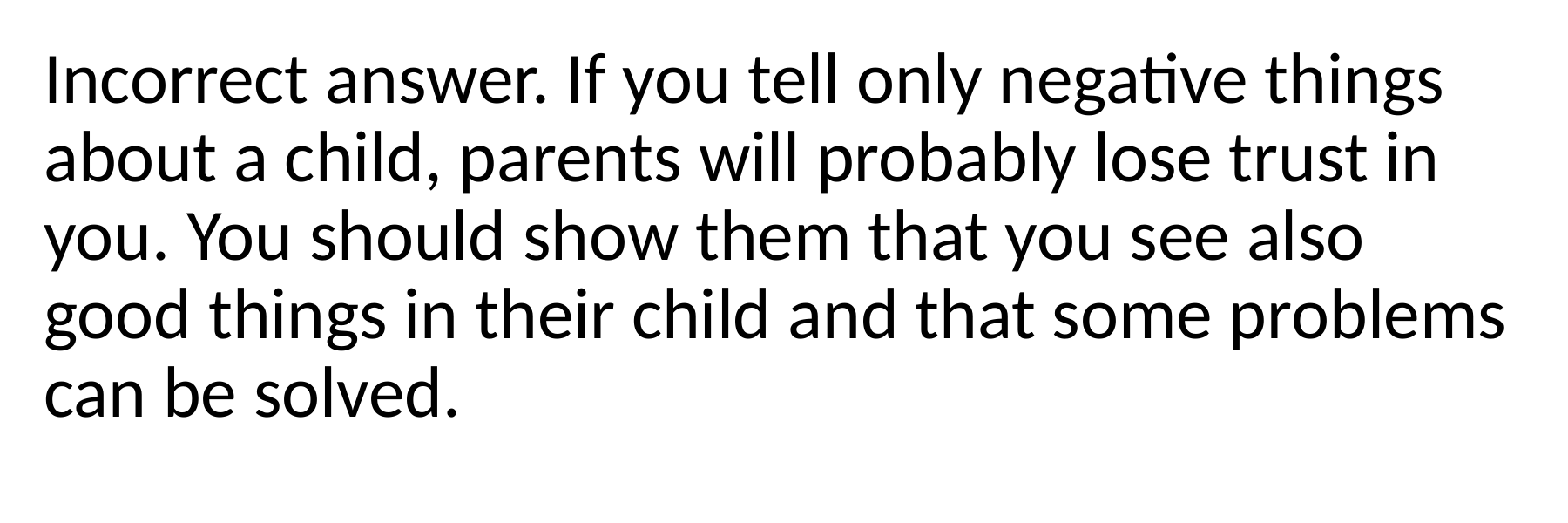

Incorrect answer. If you tell only negative things about a child, parents will probably lose trust in you. You should show them that you see also good things in their child and that some problems can be solved.